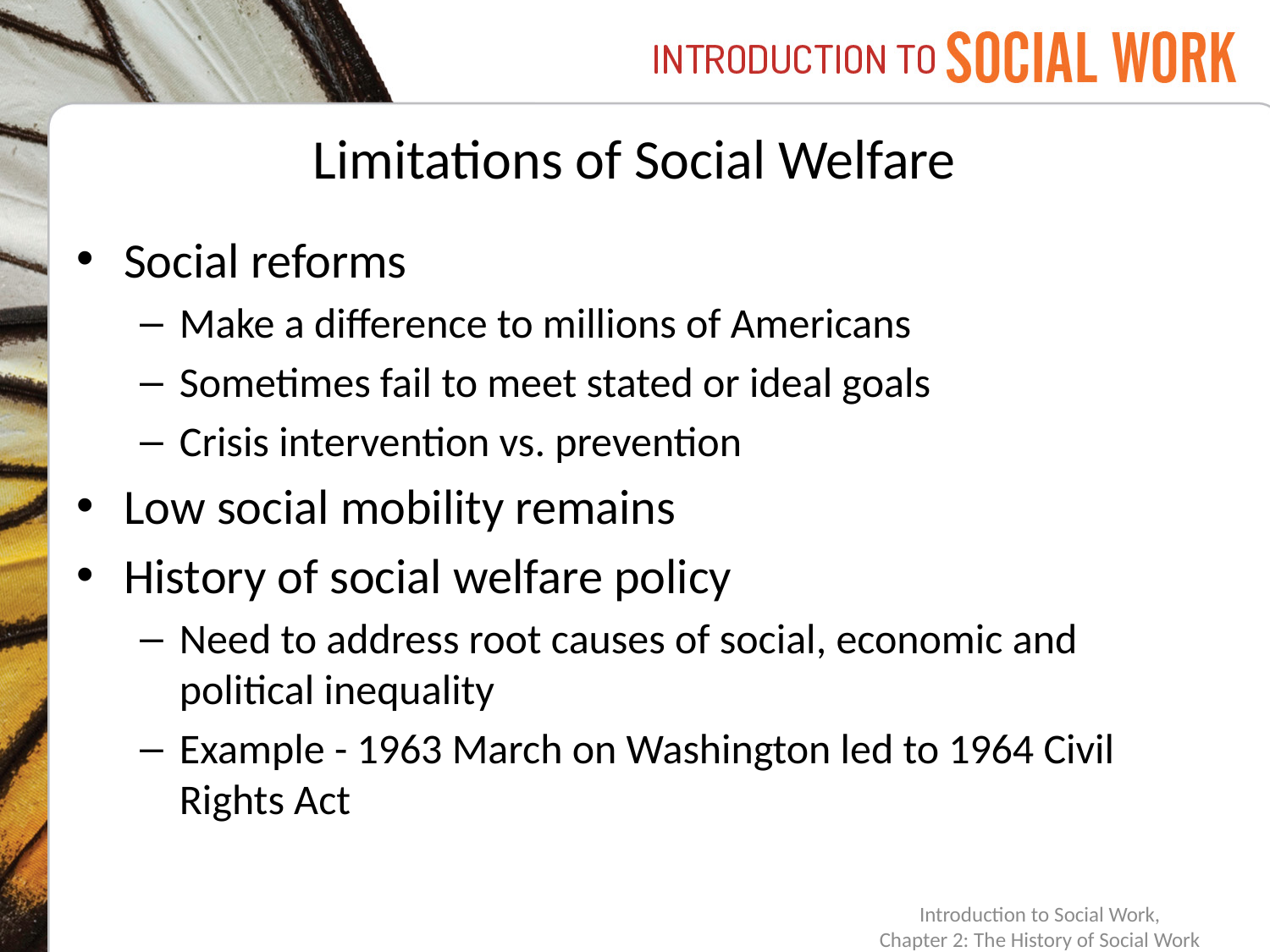

# Limitations of Social Welfare
Social reforms
Make a difference to millions of Americans
Sometimes fail to meet stated or ideal goals
Crisis intervention vs. prevention
Low social mobility remains
History of social welfare policy
Need to address root causes of social, economic and political inequality
Example - 1963 March on Washington led to 1964 Civil Rights Act
Introduction to Social Work,
Chapter 2: The History of Social Work